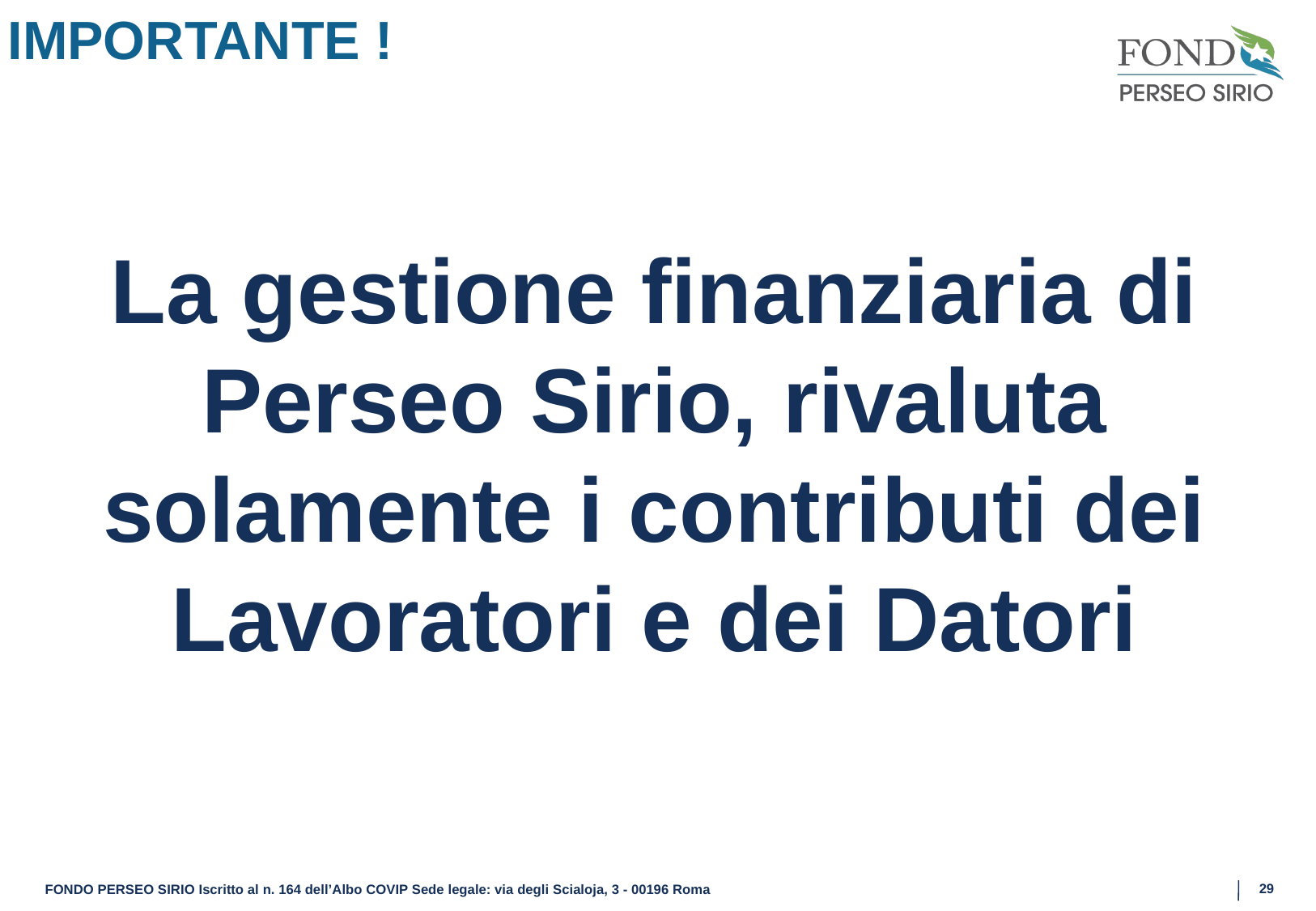

IMPORTANTE !

La gestione finanziaria di Perseo Sirio, rivaluta solamente i contributi dei Lavoratori e dei Datori
29
FONDO PERSEO SIRIO Iscritto al n. 164 dell’Albo COVIP Sede legale: via degli Scialoja, 3 - 00196 Roma